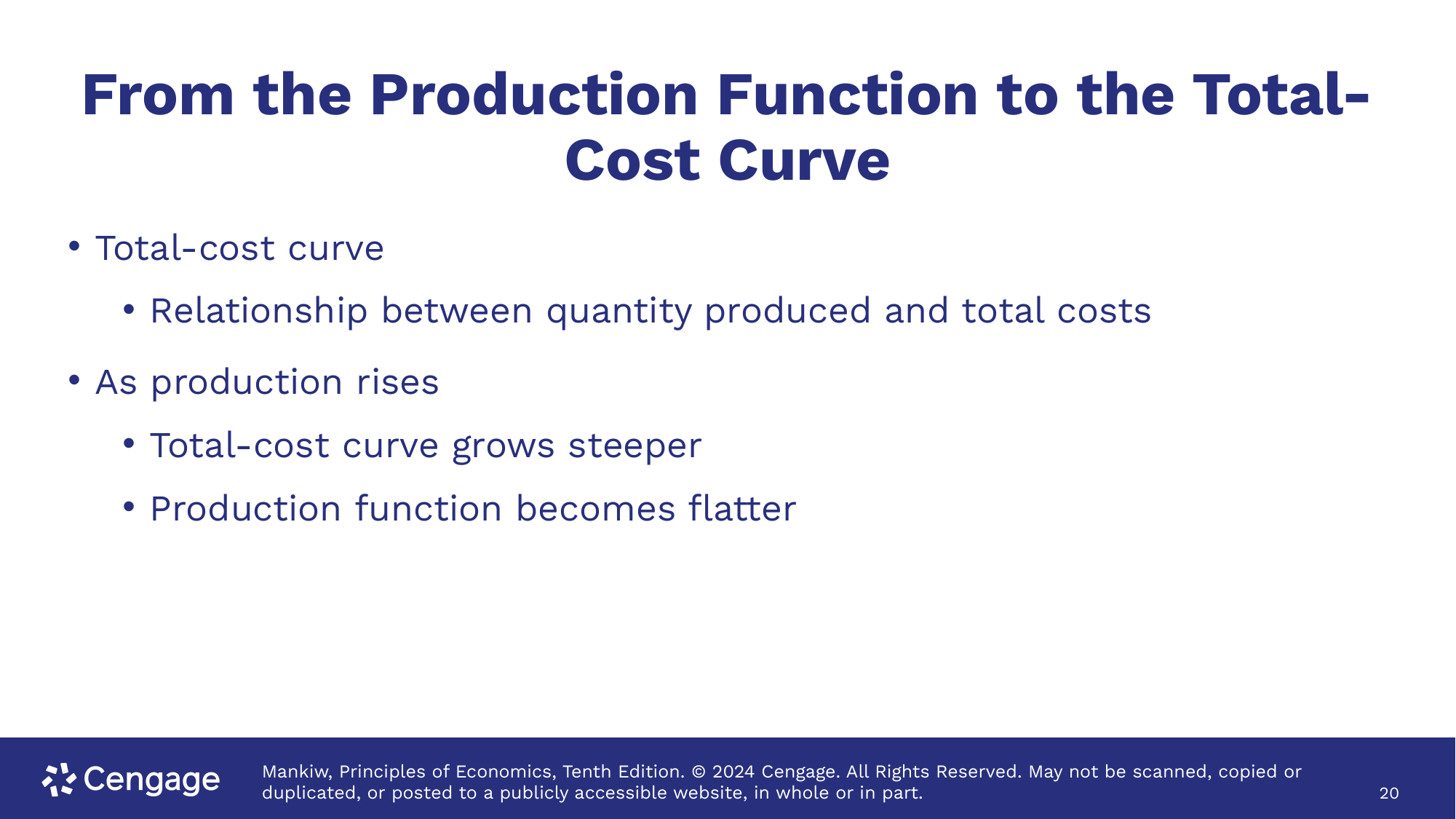

# From the Production Function to the Total-Cost Curve
Total-cost curve
Relationship between quantity produced and total costs
As production rises
Total-cost curve grows steeper
Production function becomes flatter